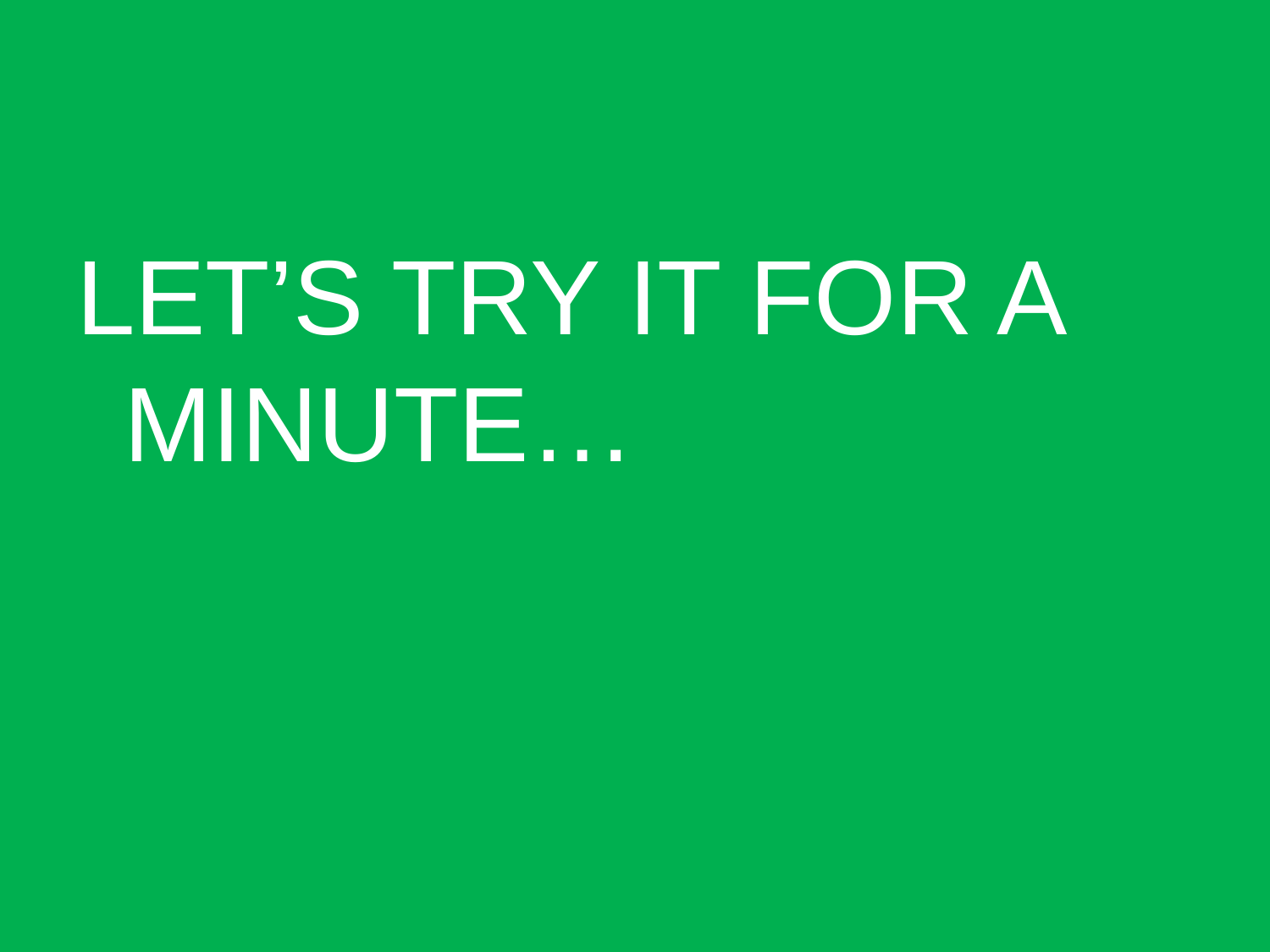

#
LET’S TRY IT FOR A MINUTE…